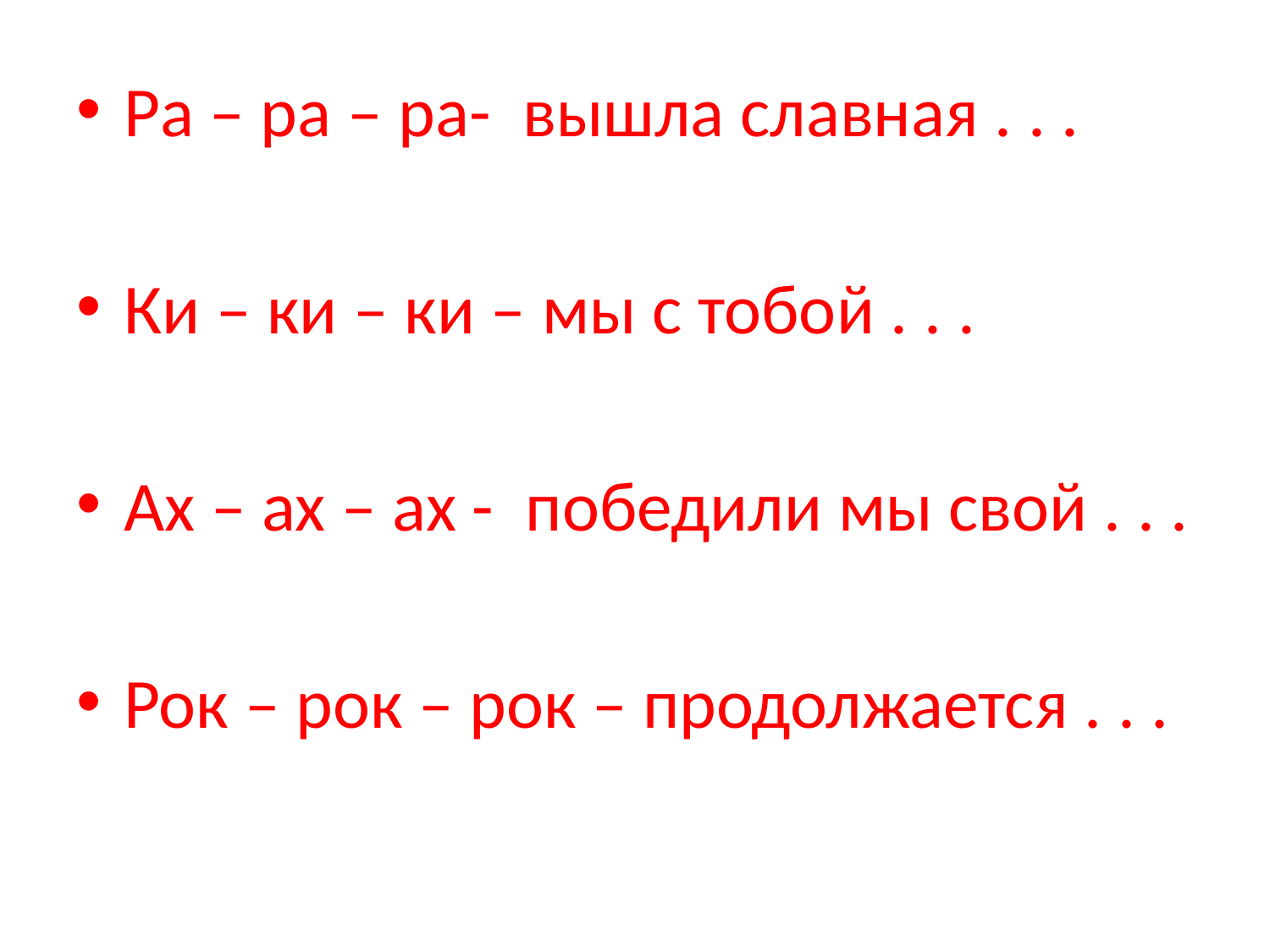

Ра – ра – ра-  вышла славная . . .

Ки – ки – ки – мы с тобой . . .

Ах – ах – ах -  победили мы свой . . .

Рок – рок – рок – продолжается . . .